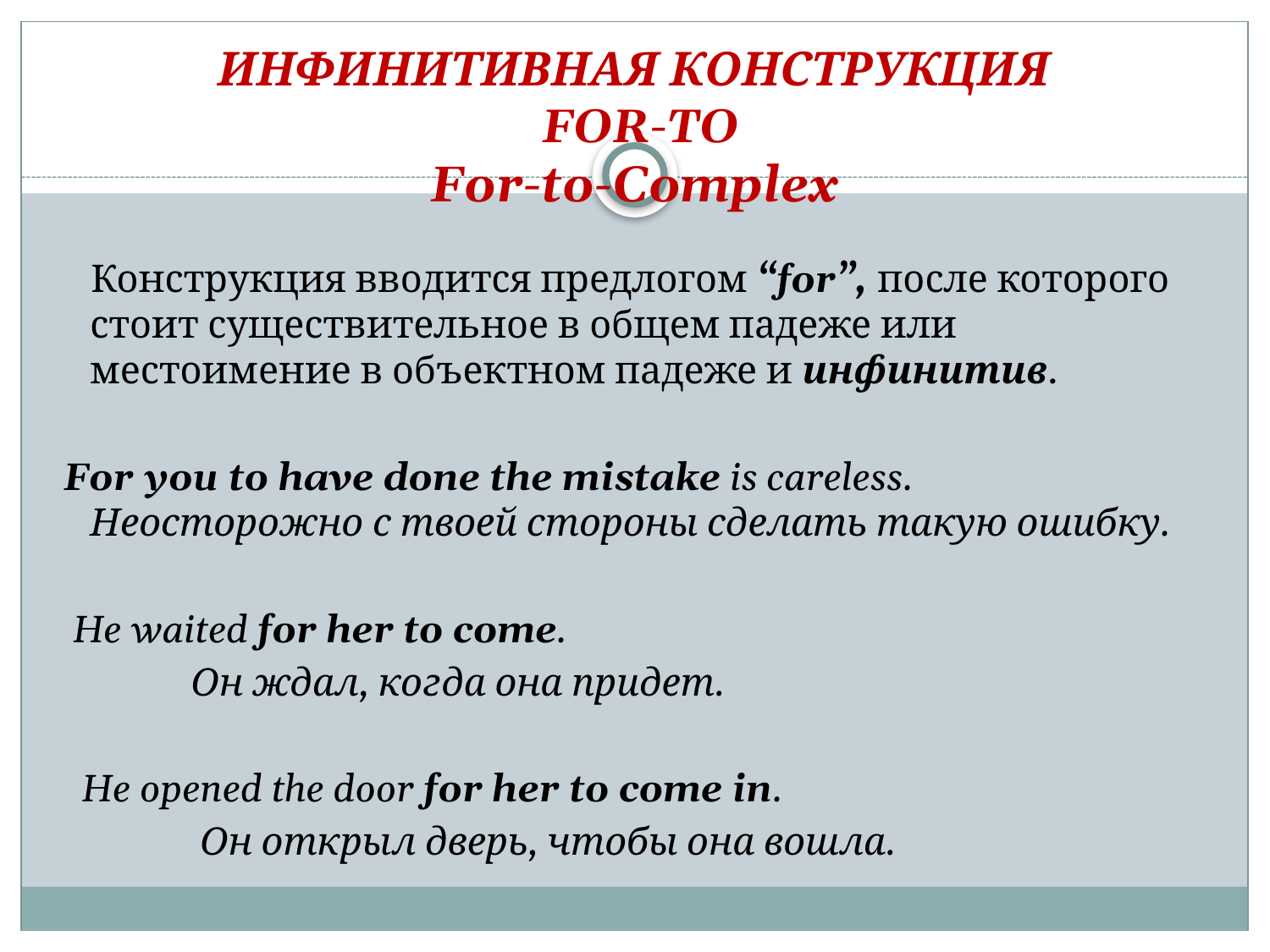

# ИНФИНИТИВНАЯ КОНСТРУКЦИЯ FOR-TO For-to-Complex
    Конструкция вводится предлогом “for”, после которого стоит существительное в общем падеже или местоимение в объектном падеже и инфинитив.

 For you to have done the mistake is careless.                      Неосторожно с твоей стороны сделать такую ошибку.

  He waited for her to come.
               Он ждал, когда она придет.

   He opened the door for her to come in.
                Он открыл дверь, чтобы она вошла.